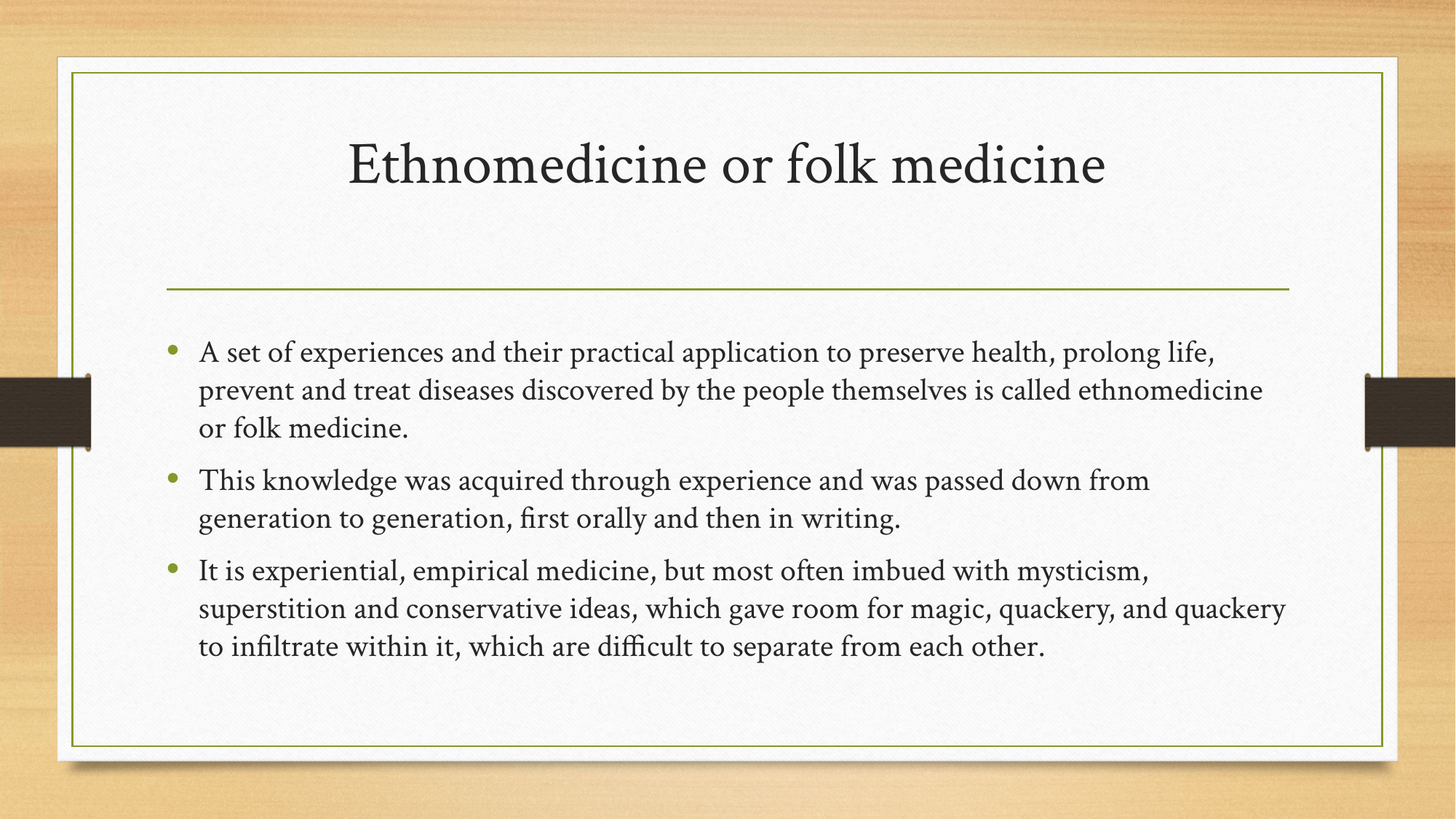

# Ethnomedicine or folk medicine

A set of experiences and their practical application to preserve health, prolong life, prevent and treat diseases discovered by the people themselves is called ethnomedicine or folk medicine.
This knowledge was acquired through experience and was passed down from generation to generation, first orally and then in writing.
It is experiential, empirical medicine, but most often imbued with mysticism, superstition and conservative ideas, which gave room for magic, quackery, and quackery to infiltrate within it, which are difficult to separate from each other.